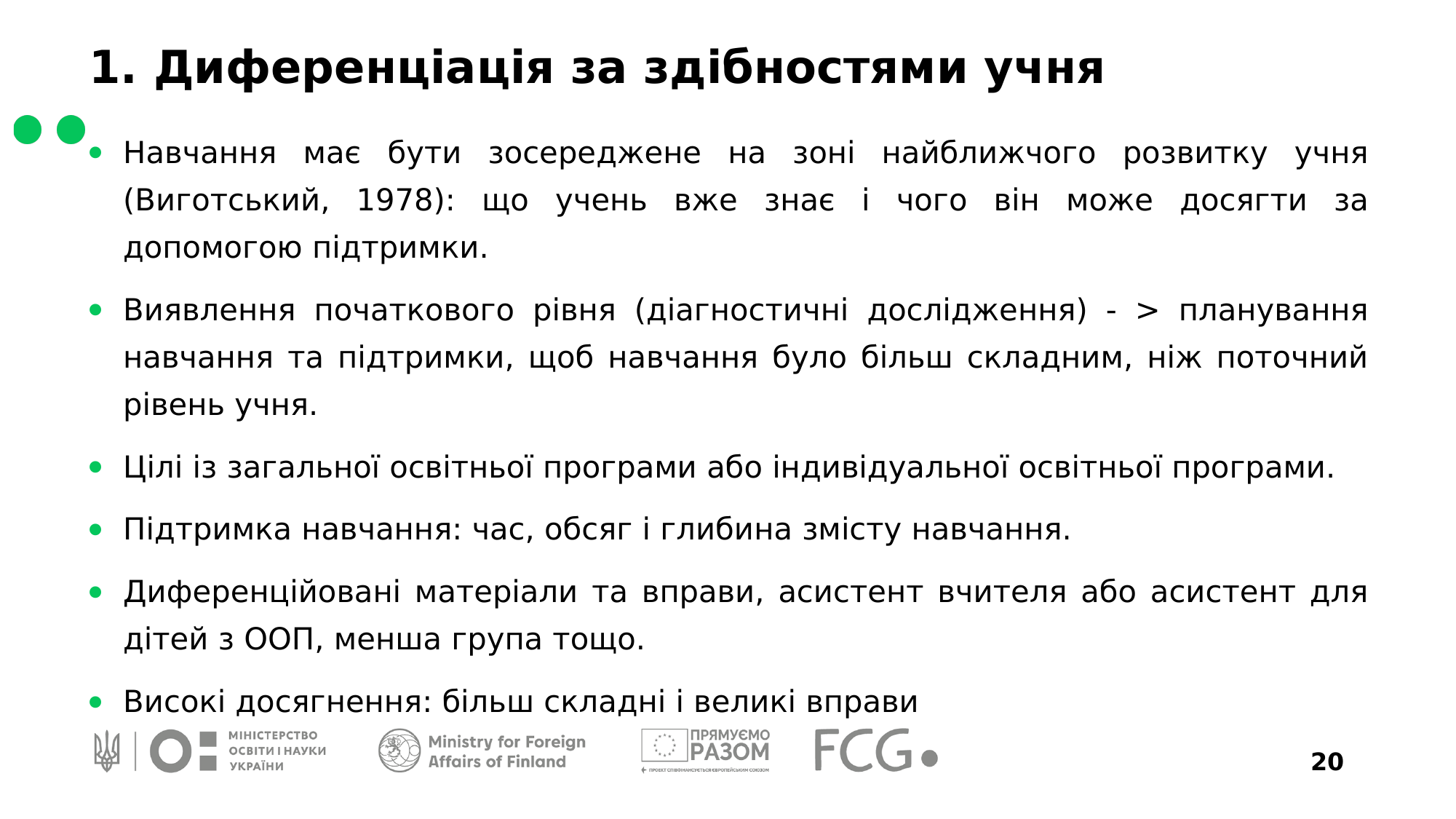

1. Диференціація за здібностями учня
Навчання має бути зосереджене на зоні найближчого розвитку учня (Виготський, 1978): що учень вже знає і чого він може досягти за допомогою підтримки.
Виявлення початкового рівня (діагностичні дослідження) - > планування навчання та підтримки, щоб навчання було більш складним, ніж поточний рівень учня.
Цілі із загальної освітньої програми або індивідуальної освітньої програми.
Підтримка навчання: час, обсяг і глибина змісту навчання.
Диференційовані матеріали та вправи, асистент вчителя або асистент для дітей з ООП, менша група тощо.
Високі досягнення: більш складні і великі вправи

20